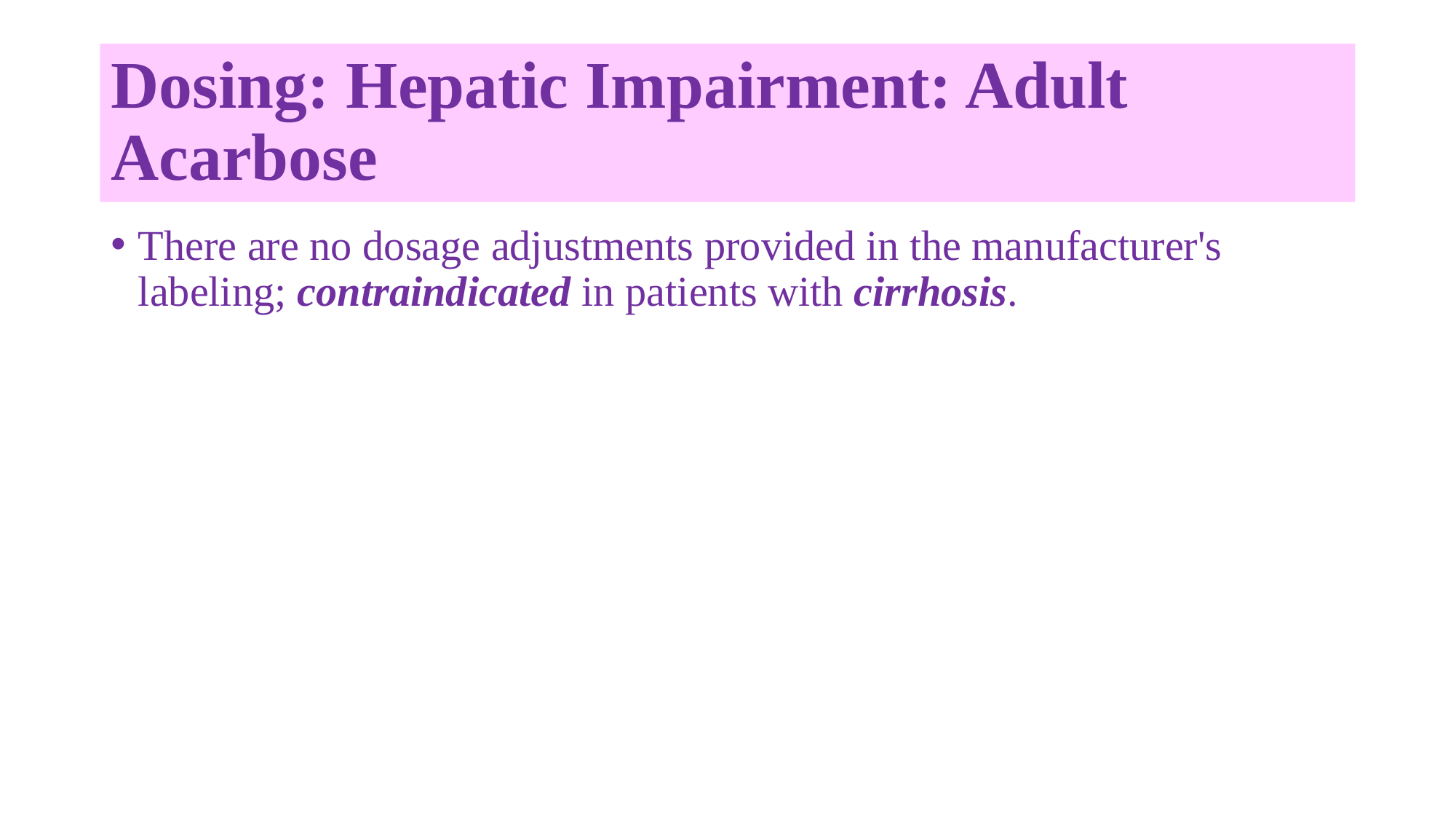

# Dosing: Hepatic Impairment: Adult Acarbose
There are no dosage adjustments provided in the manufacturer's labeling; contraindicated in patients with cirrhosis.